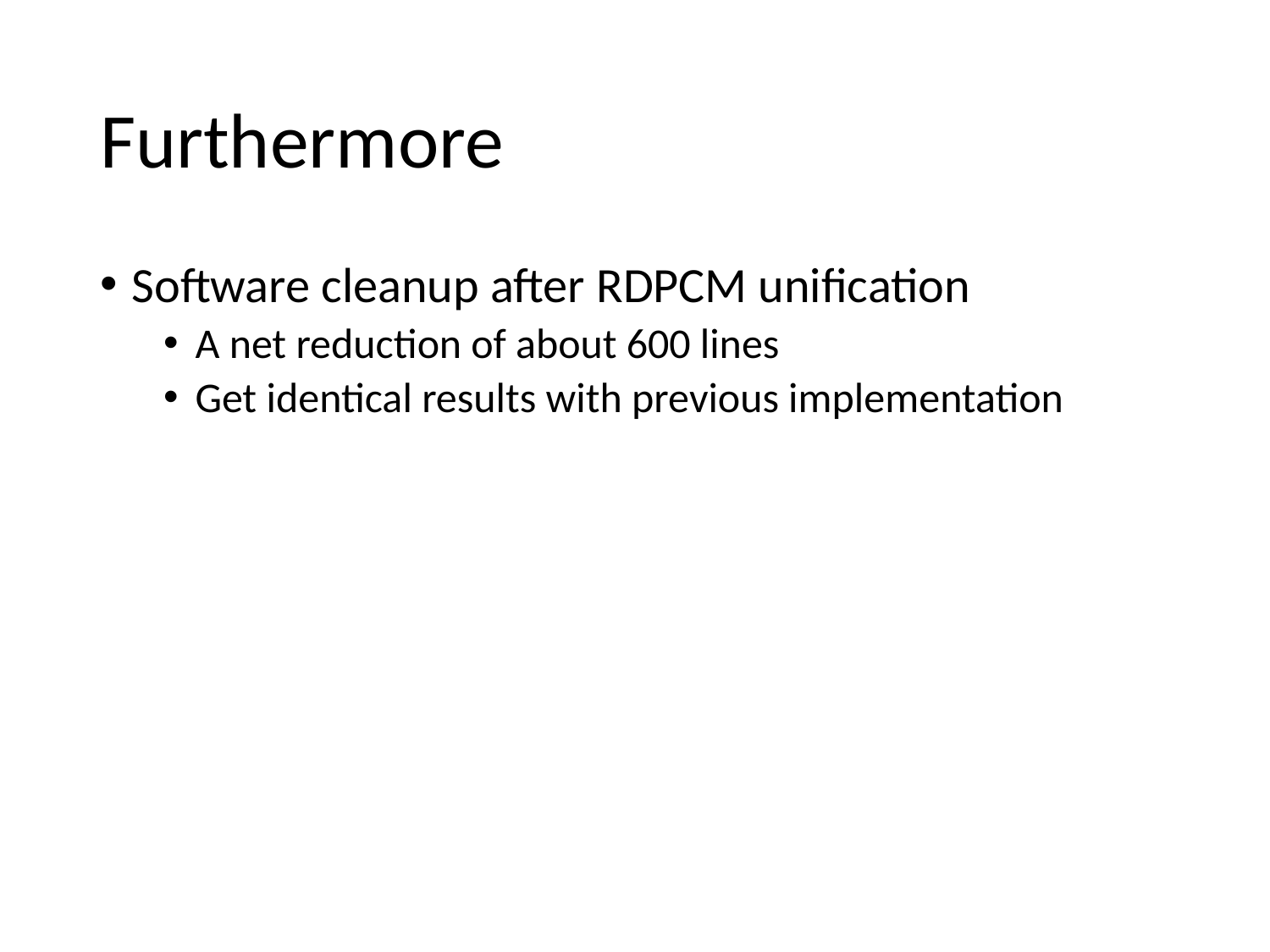

# Furthermore
Software cleanup after RDPCM unification
A net reduction of about 600 lines
Get identical results with previous implementation